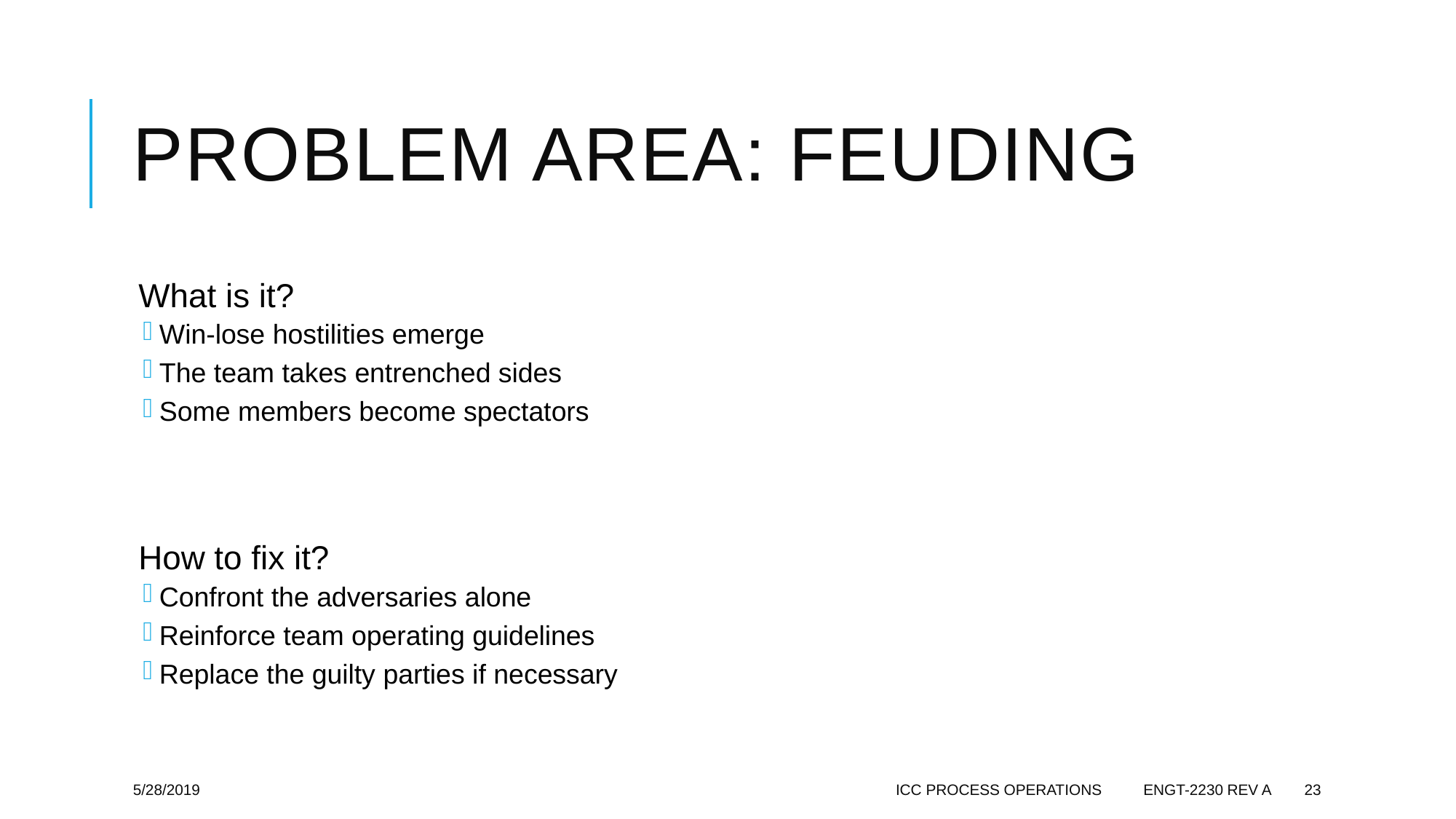

# Problem Area: Feuding
What is it?
Win-lose hostilities emerge
The team takes entrenched sides
Some members become spectators

How to fix it?
Confront the adversaries alone
Reinforce team operating guidelines
Replace the guilty parties if necessary
5/28/2019
ICC Process Operations          ENGT-2230 Rev A
23